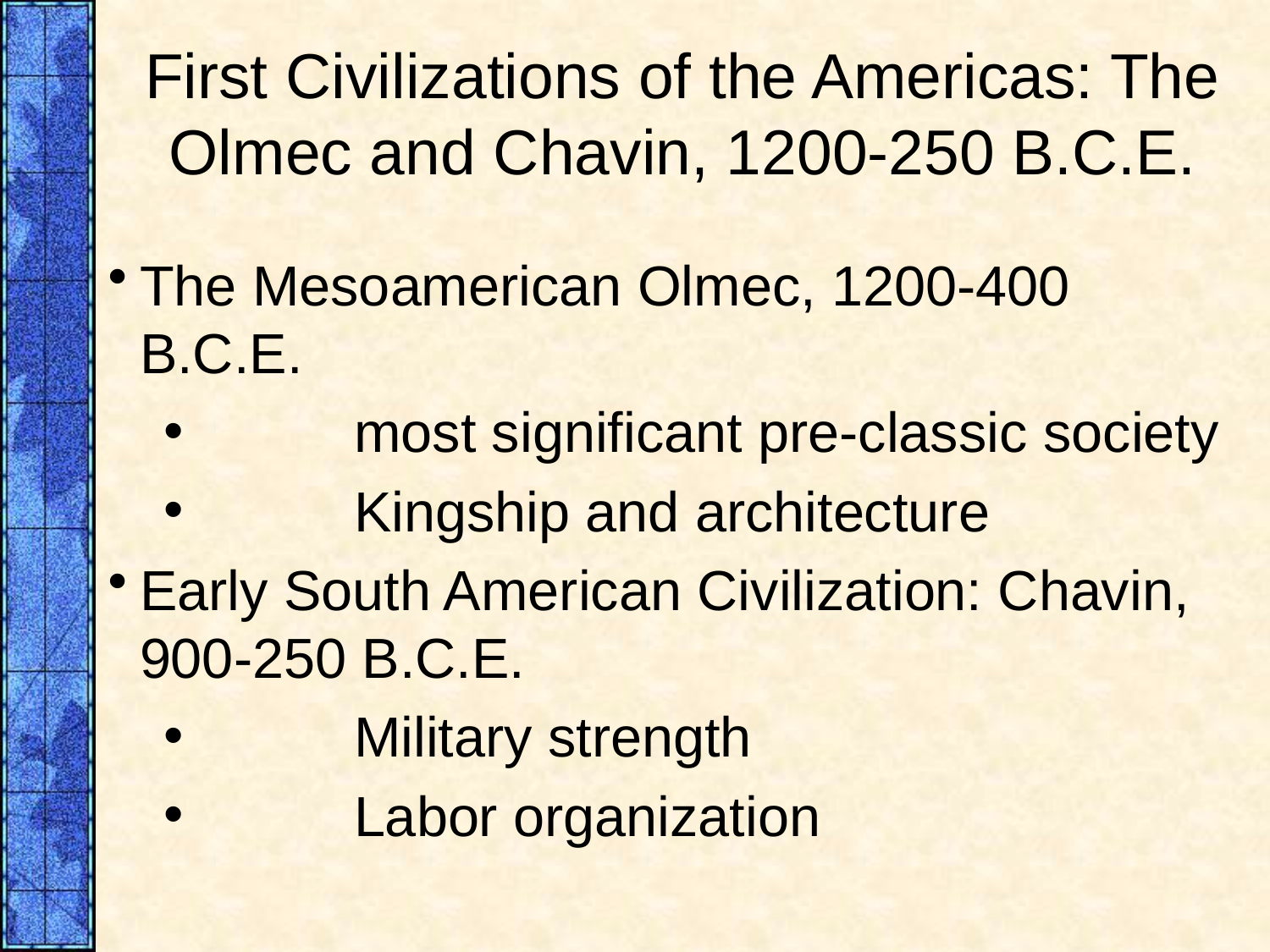

# First Civilizations of the Americas: The Olmec and Chavin, 1200-250 B.C.E.
The Mesoamerican Olmec, 1200-400 B.C.E.
	most significant pre-classic society
	Kingship and architecture
Early South American Civilization: Chavin, 900-250 B.C.E.
	Military strength
	Labor organization